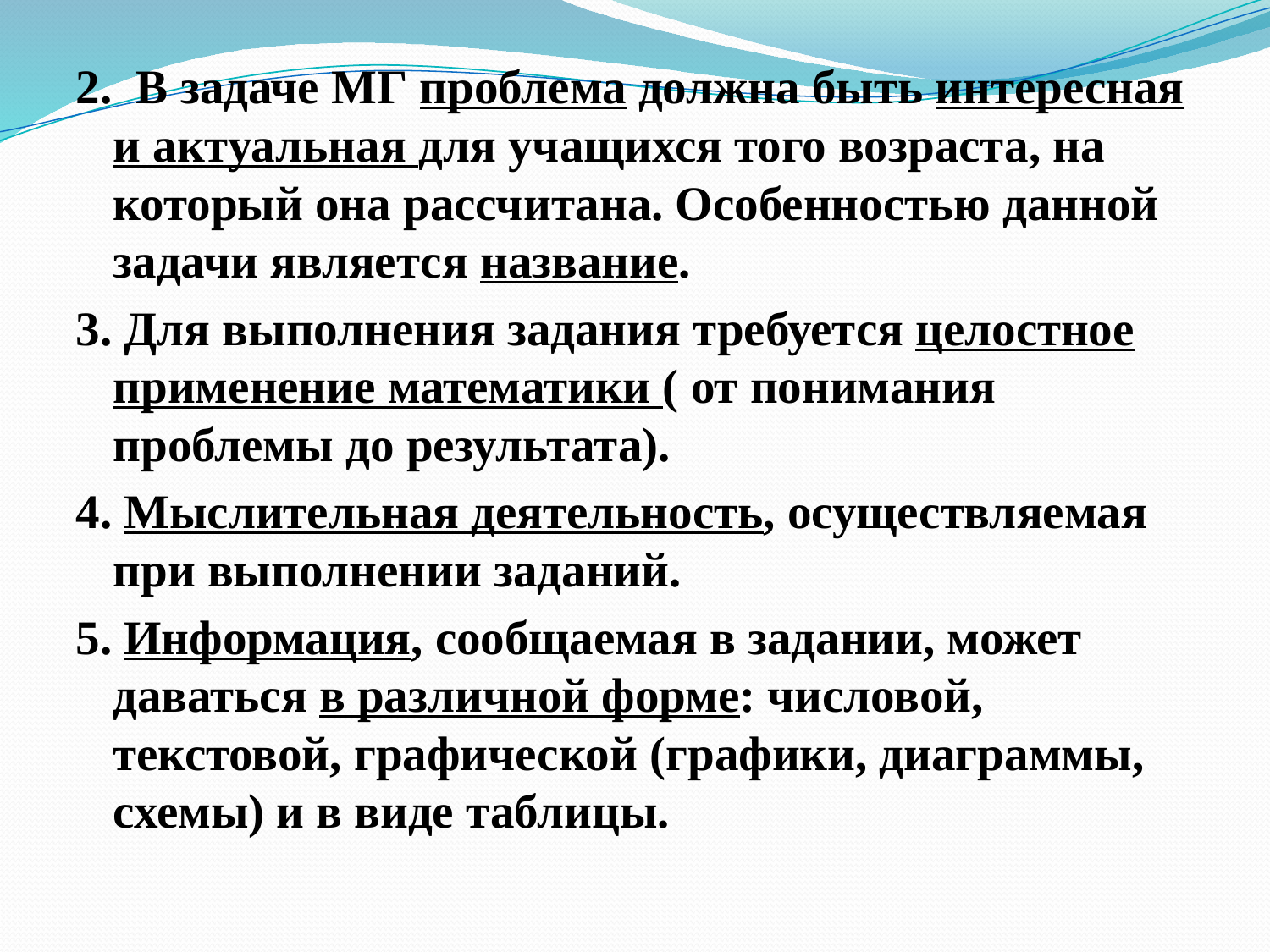

2.  В задаче МГ проблема должна быть интересная и актуальная для учащихся того возраста, на который она рассчитана. Особенностью данной задачи является название.
3. Для выполнения задания требуется целостное применение математики ( от понимания проблемы до результата).
4. Мыслительная деятельность, осуществляемая при выполнении заданий.
5. Информация, сообщаемая в задании, может даваться в различной форме: числовой, текстовой, графической (графики, диаграммы, схемы) и в виде таблицы.
#